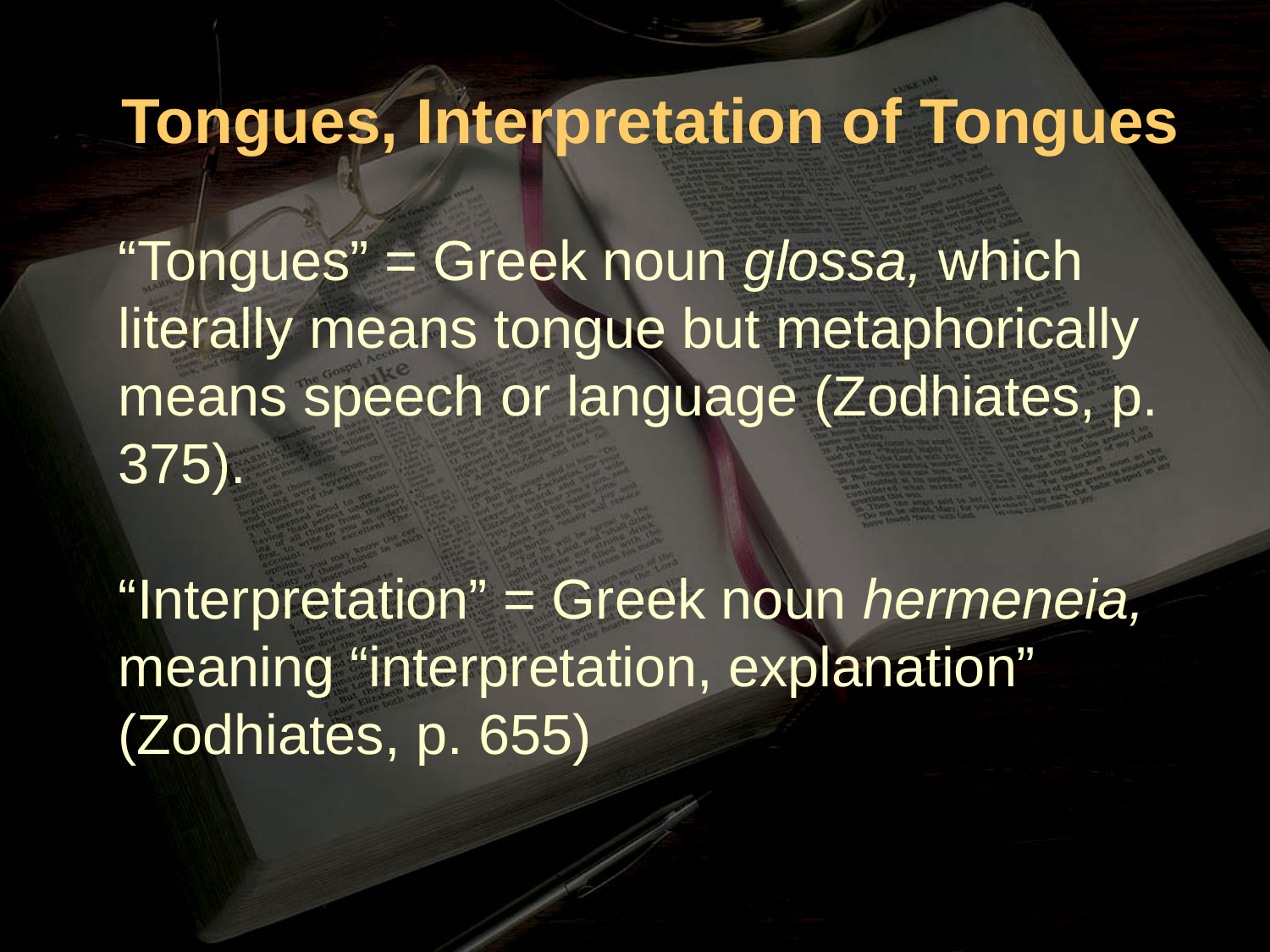

Tongues, Interpretation of Tongues

“Tongues” = Greek noun glossa, which literally means tongue but metaphorically means speech or language (Zodhiates, p. 375).

“Interpretation” = Greek noun hermeneia, meaning “interpretation, explanation”
(Zodhiates, p. 655)